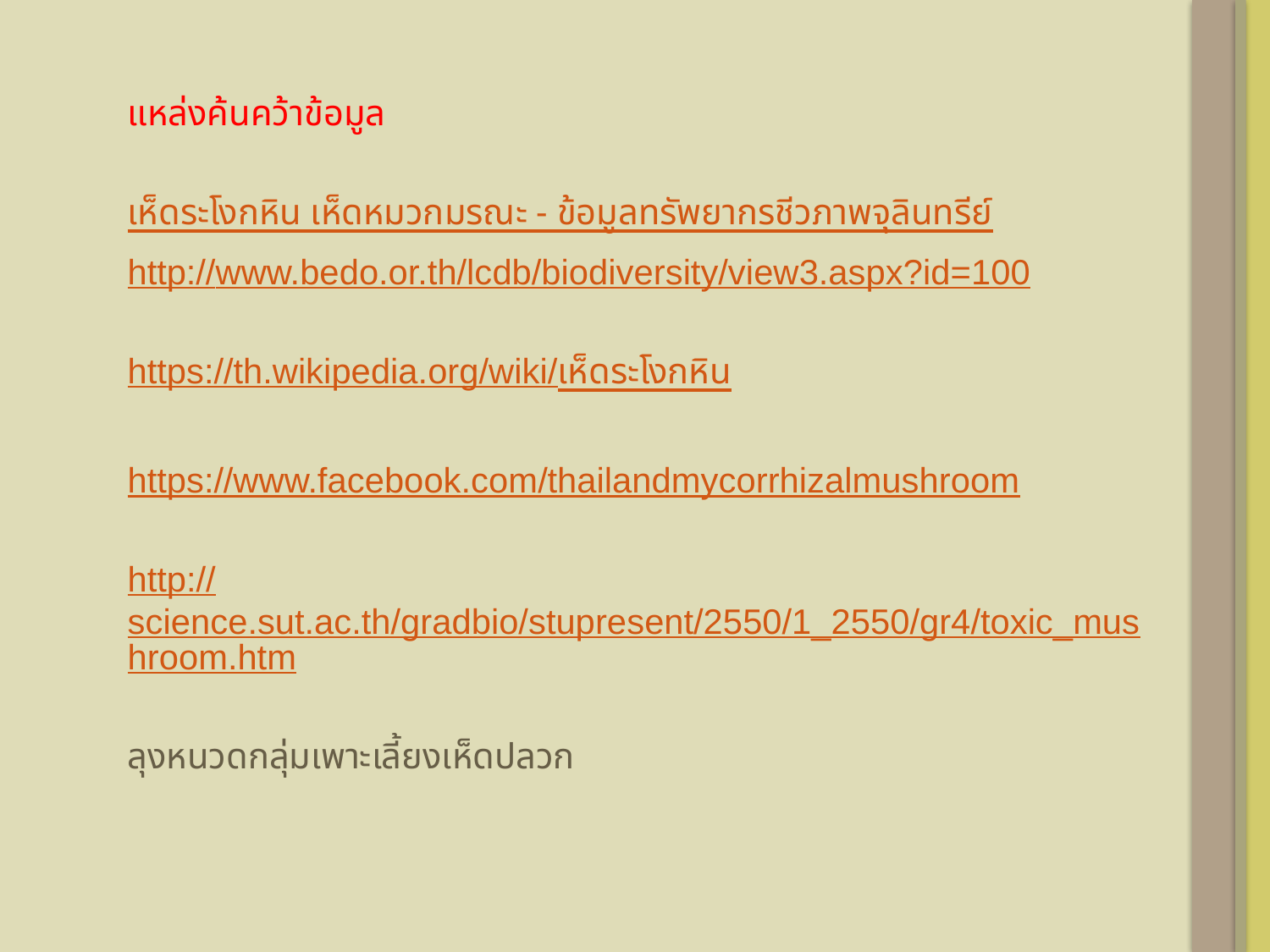

แหล่งค้นคว้าข้อมูล

เห็ดระโงกหิน เห็ดหมวกมรณะ - ข้อมูลทรัพยากรชีวภาพจุลินทรีย์
http://www.bedo.or.th/lcdb/biodiversity/view3.aspx?id=100

https://th.wikipedia.org/wiki/เห็ดระโงกหิน

https://www.facebook.com/thailandmycorrhizalmushroom

http://science.sut.ac.th/gradbio/stupresent/2550/1_2550/gr4/toxic_mushroom.htm

ลุงหนวดกลุ่มเพาะเลี้ยงเห็ดปลวก